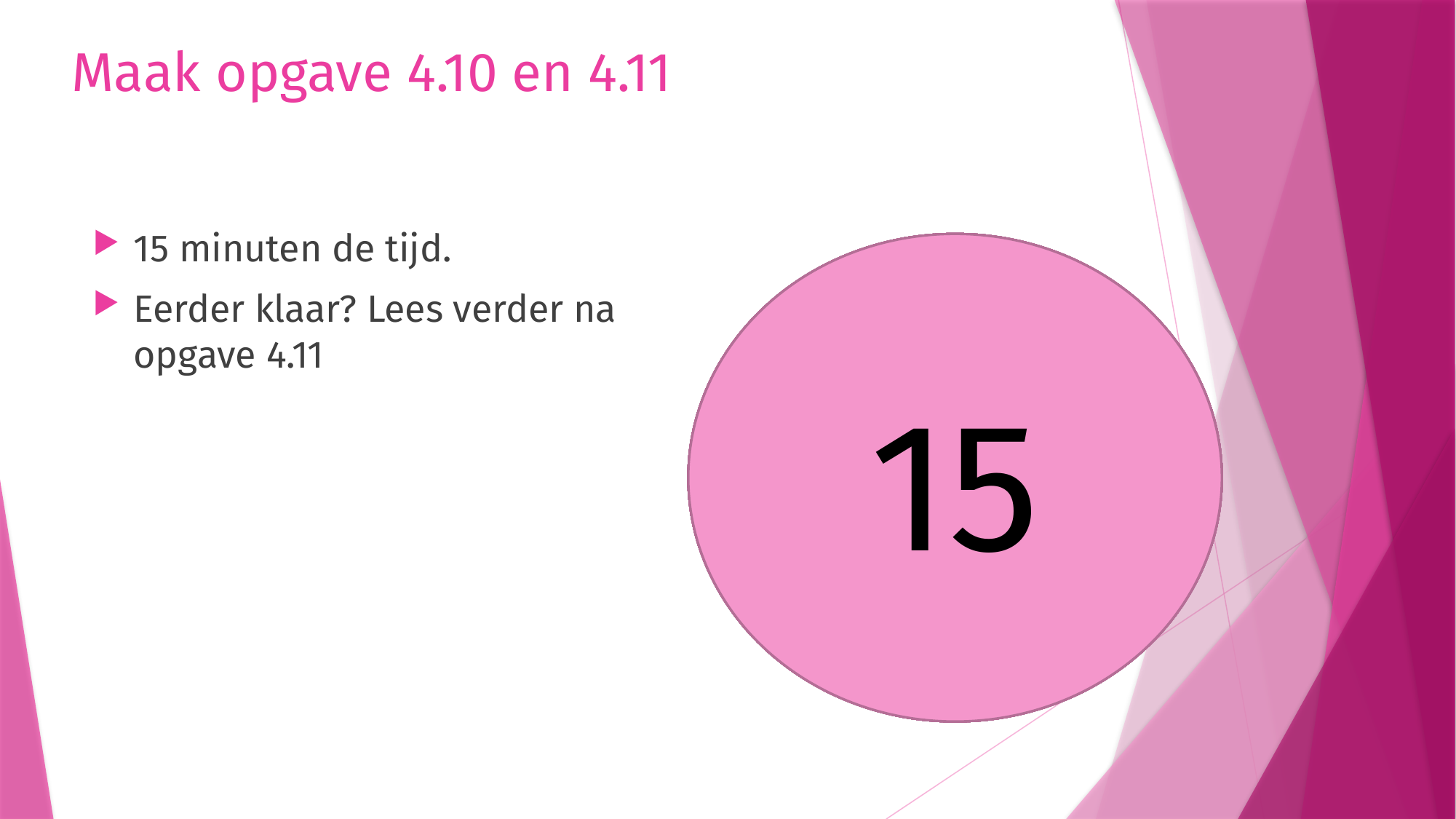

# Maak opgave 4.10 en 4.11
15 minuten de tijd.
Eerder klaar? Lees verder na opgave 4.11

15
14
10
11
12
13
8
9
5
6
7
4
3
1
2